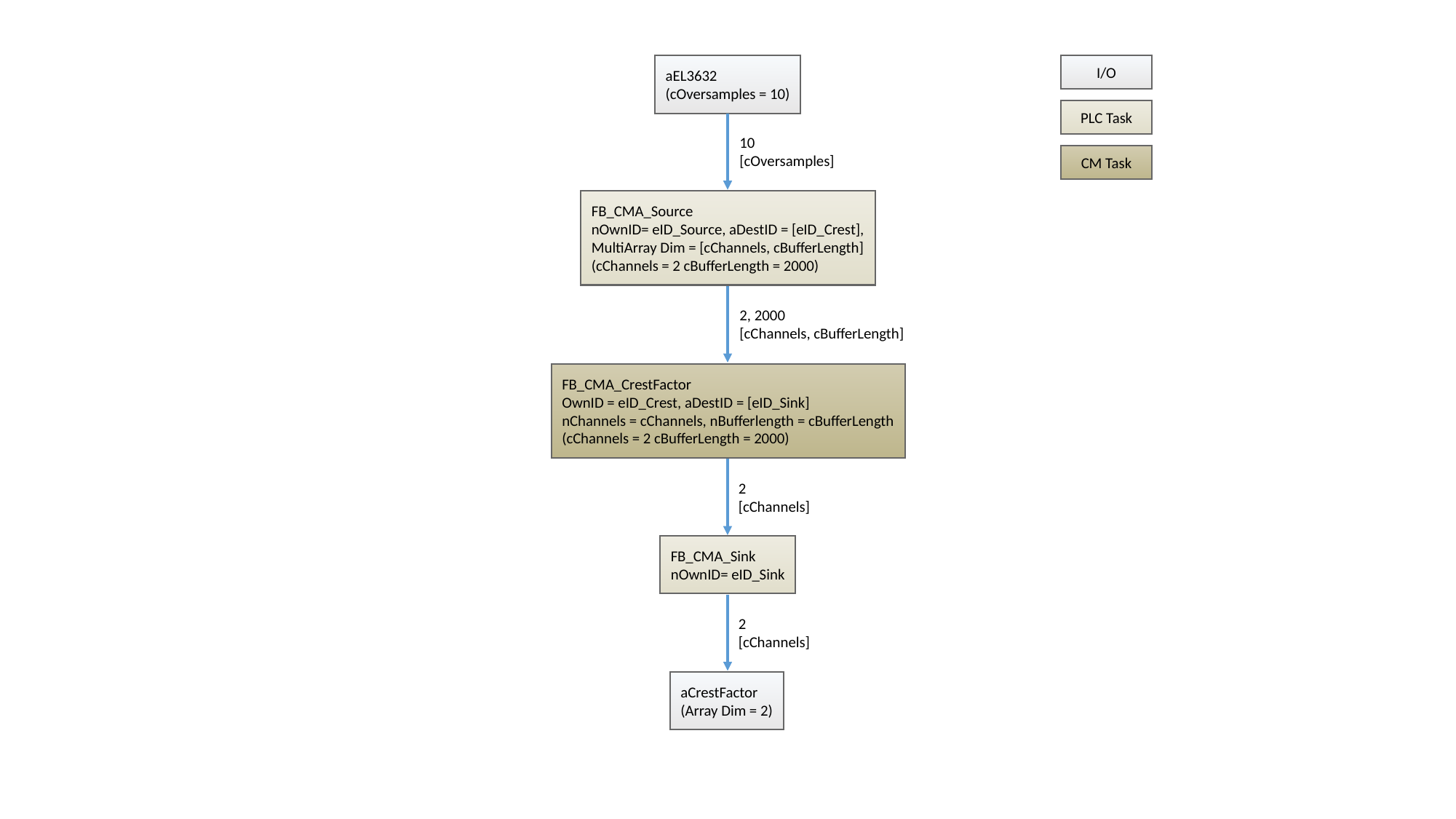

aEL3632
(cOversamples = 10)
I/O
PLC Task
10
[cOversamples]
CM Task
FB_CMA_Source
nOwnID= eID_Source, aDestID = [eID_Crest],
MultiArray Dim = [cChannels, cBufferLength]
(cChannels = 2 cBufferLength = 2000)
2, 2000
[cChannels, cBufferLength]
FB_CMA_CrestFactor
OwnID = eID_Crest, aDestID = [eID_Sink]
nChannels = cChannels, nBufferlength = cBufferLength
(cChannels = 2 cBufferLength = 2000)
2
[cChannels]
FB_CMA_Sink
nOwnID= eID_Sink
2
[cChannels]
aCrestFactor
(Array Dim = 2)